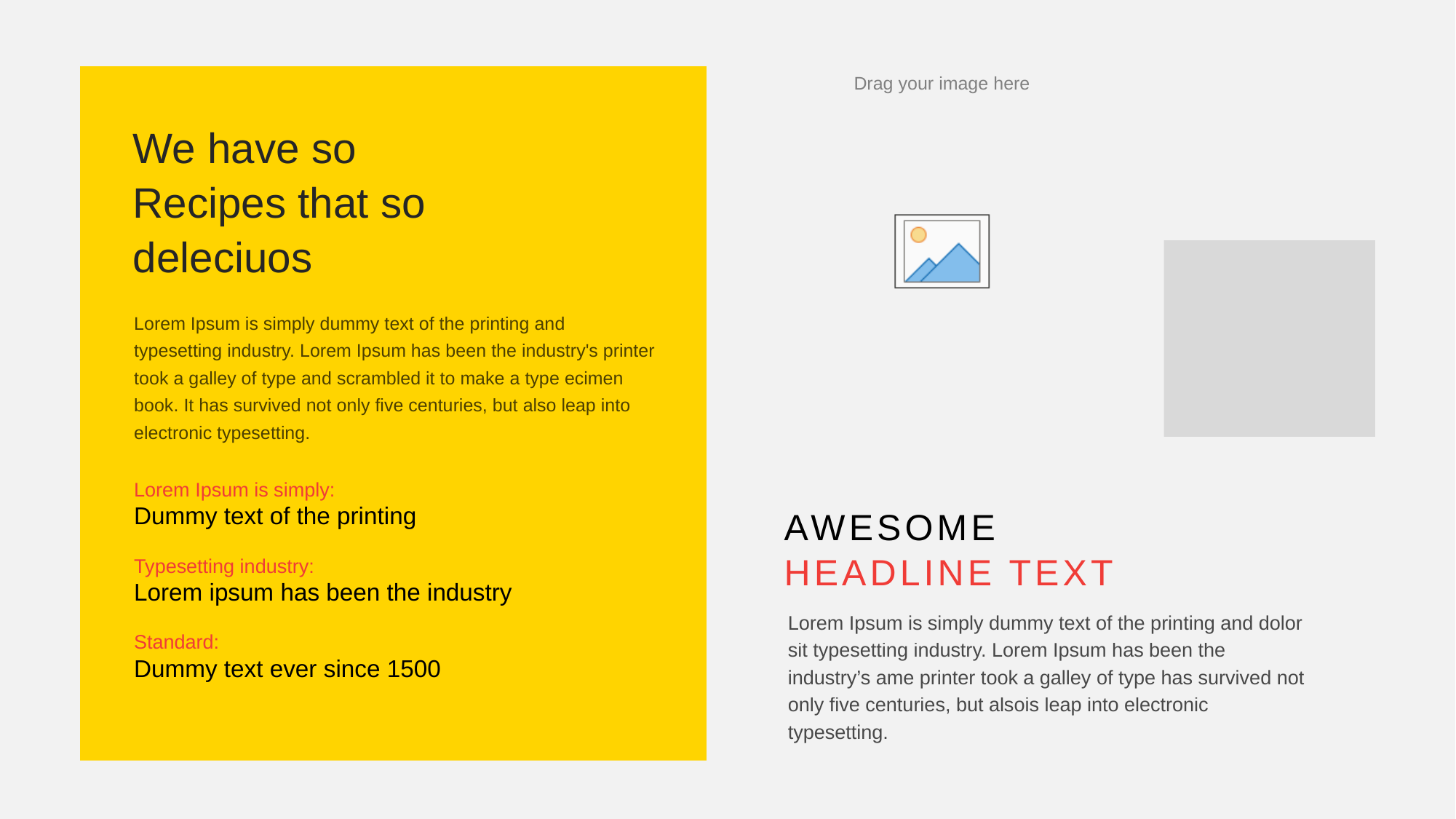

We have so
Recipes that so
deleciuos

Lorem Ipsum is simply dummy text of the printing and typesetting industry. Lorem Ipsum has been the industry's printer took a galley of type and scrambled it to make a type ecimen book. It has survived not only five centuries, but also leap into electronic typesetting.
Lorem Ipsum is simply:
Dummy text of the printing

Typesetting industry:
Lorem ipsum has been the industry

Standard:
Dummy text ever since 1500
AWESOME HEADLINE TEXT
Lorem Ipsum is simply dummy text of the printing and dolor sit typesetting industry. Lorem Ipsum has been the industry’s ame printer took a galley of type has survived not only five centuries, but alsois leap into electronic typesetting.